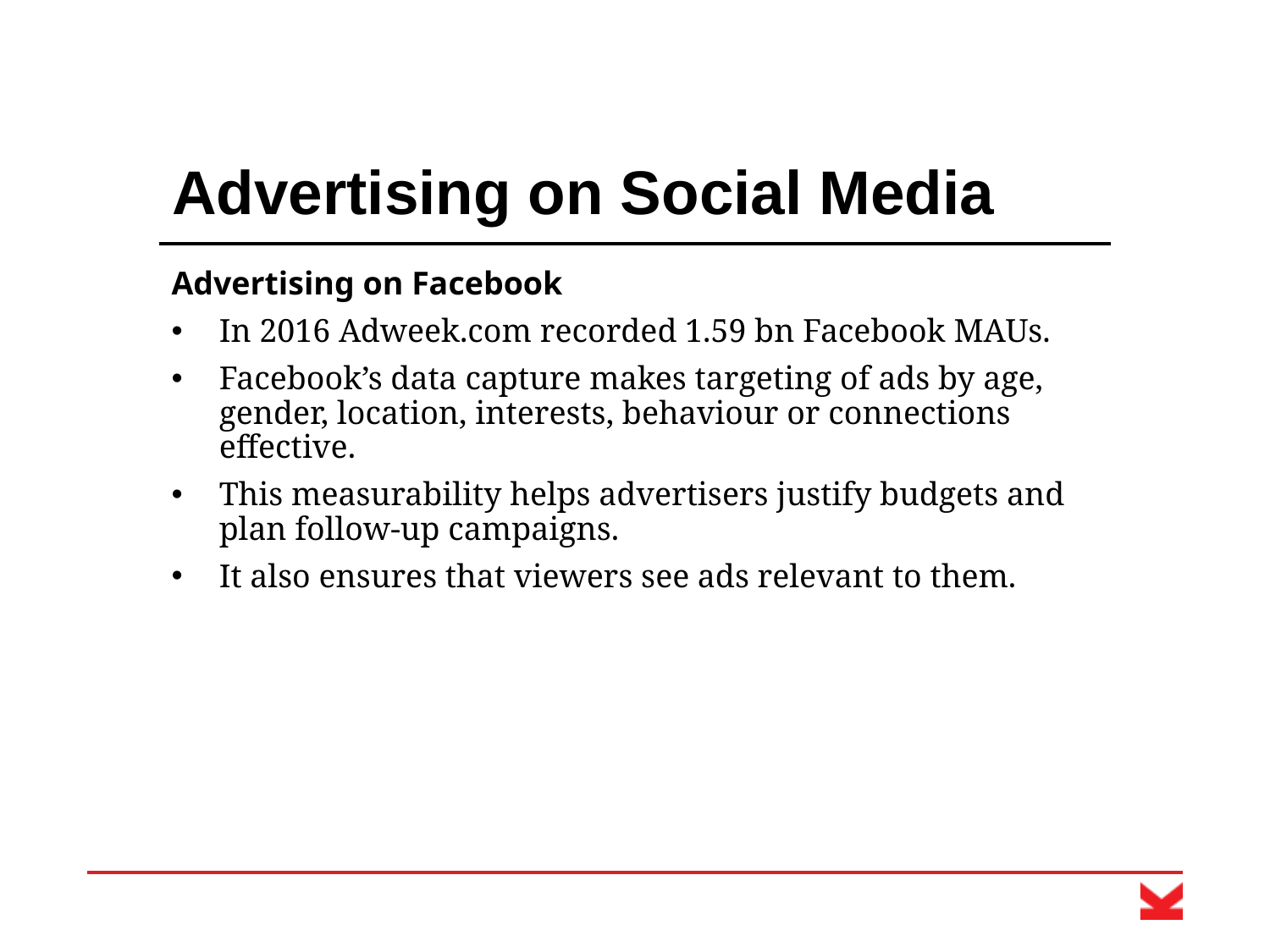

# Advertising on Social Media
Advertising on Facebook
In 2016 Adweek.com recorded 1.59 bn Facebook MAUs.
Facebook’s data capture makes targeting of ads by age, gender, location, interests, behaviour or connections effective.
This measurability helps advertisers justify budgets and plan follow-up campaigns.
It also ensures that viewers see ads relevant to them.